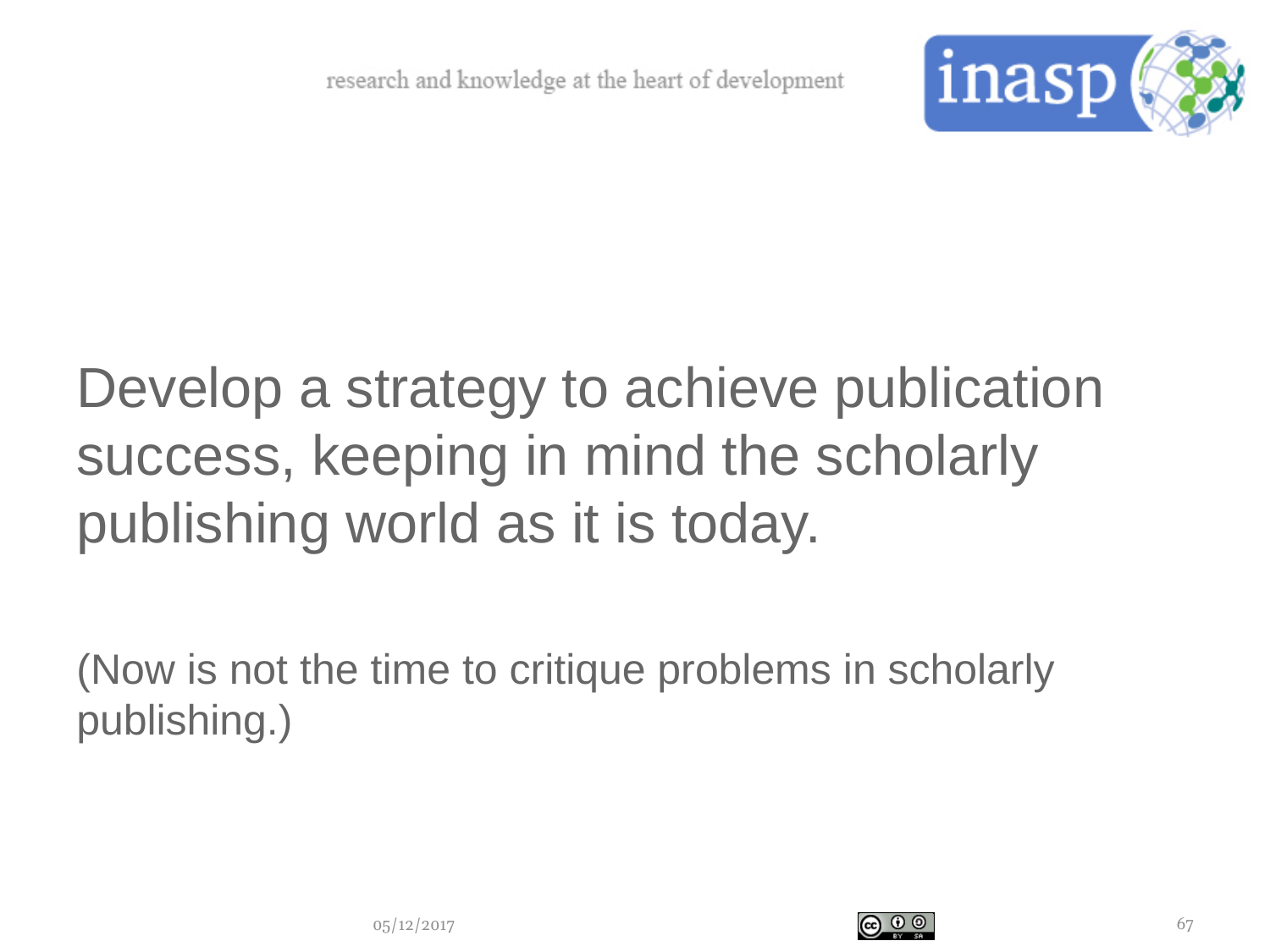

#

Develop a strategy to achieve publication success, keeping in mind the scholarly publishing world as it is today.

(Now is not the time to critique problems in scholarly publishing.)

05/12/2017

67